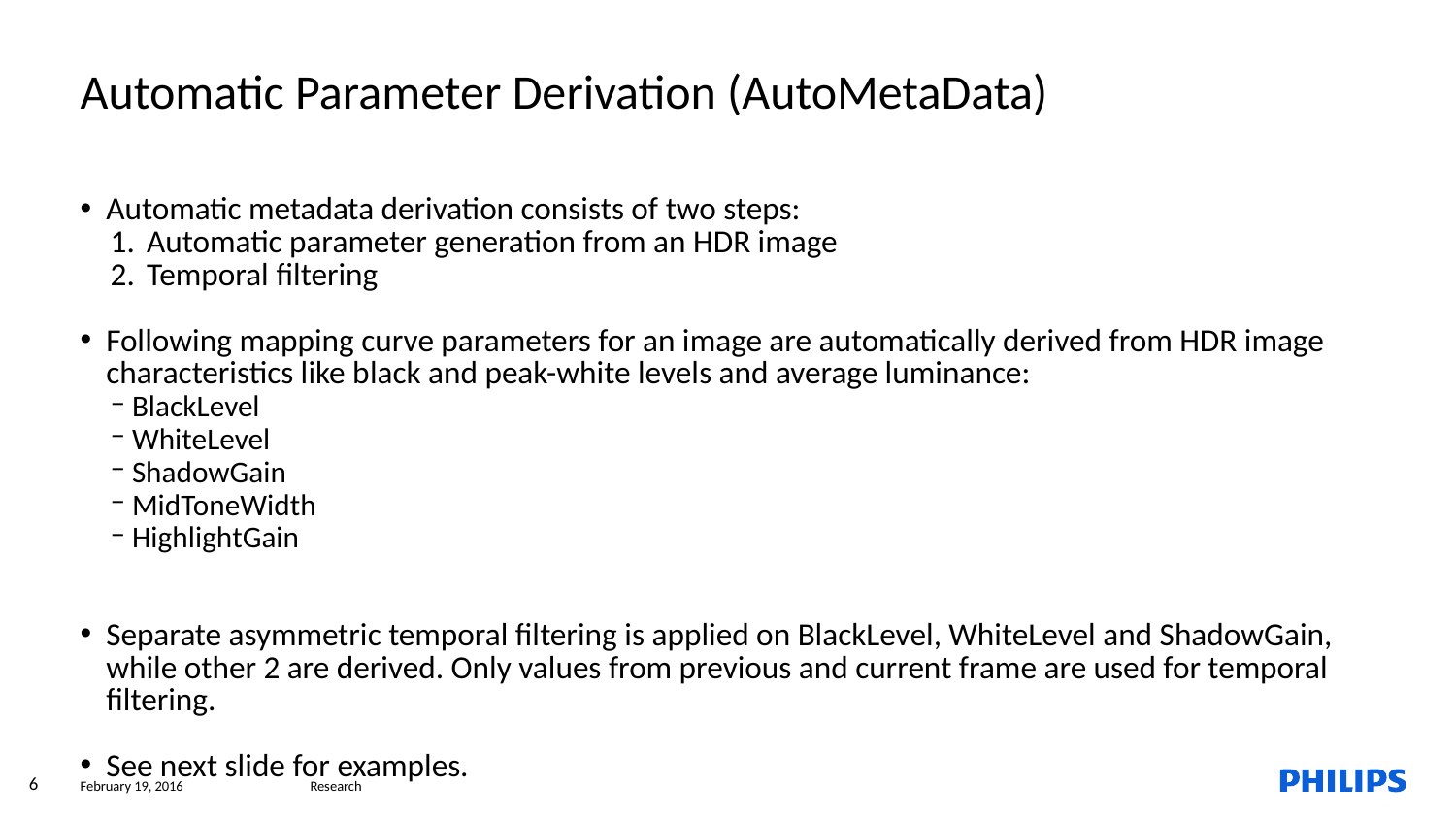

Automatic Parameter Derivation (AutoMetaData)
Automatic metadata derivation consists of two steps:
Automatic parameter generation from an HDR image
Temporal filtering

Following mapping curve parameters for an image are automatically derived from HDR image characteristics like black and peak-white levels and average luminance:
BlackLevel
WhiteLevel
ShadowGain
MidToneWidth
HighlightGain

Separate asymmetric temporal filtering is applied on BlackLevel, WhiteLevel and ShadowGain, while other 2 are derived. Only values from previous and current frame are used for temporal filtering.

See next slide for examples.
6
February 19, 2016
Research